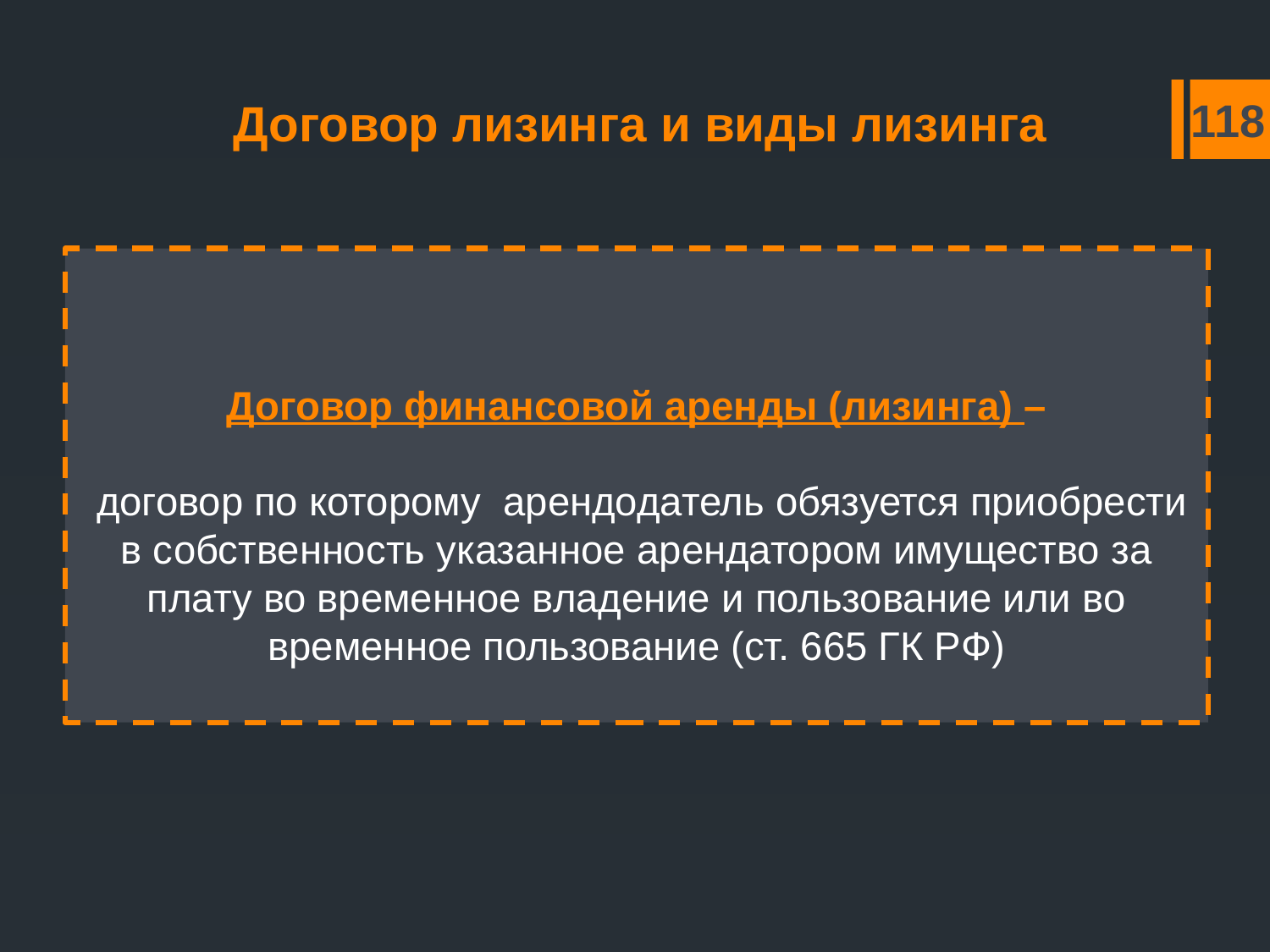

118
Договор лизинга и виды лизинга
# Договор финансовой аренды (лизинга) – договор по которому  арендодатель обязуется приобрести в собственность указанное арендатором имущество за плату во временное владение и пользование или во временное пользование (ст. 665 ГК РФ)